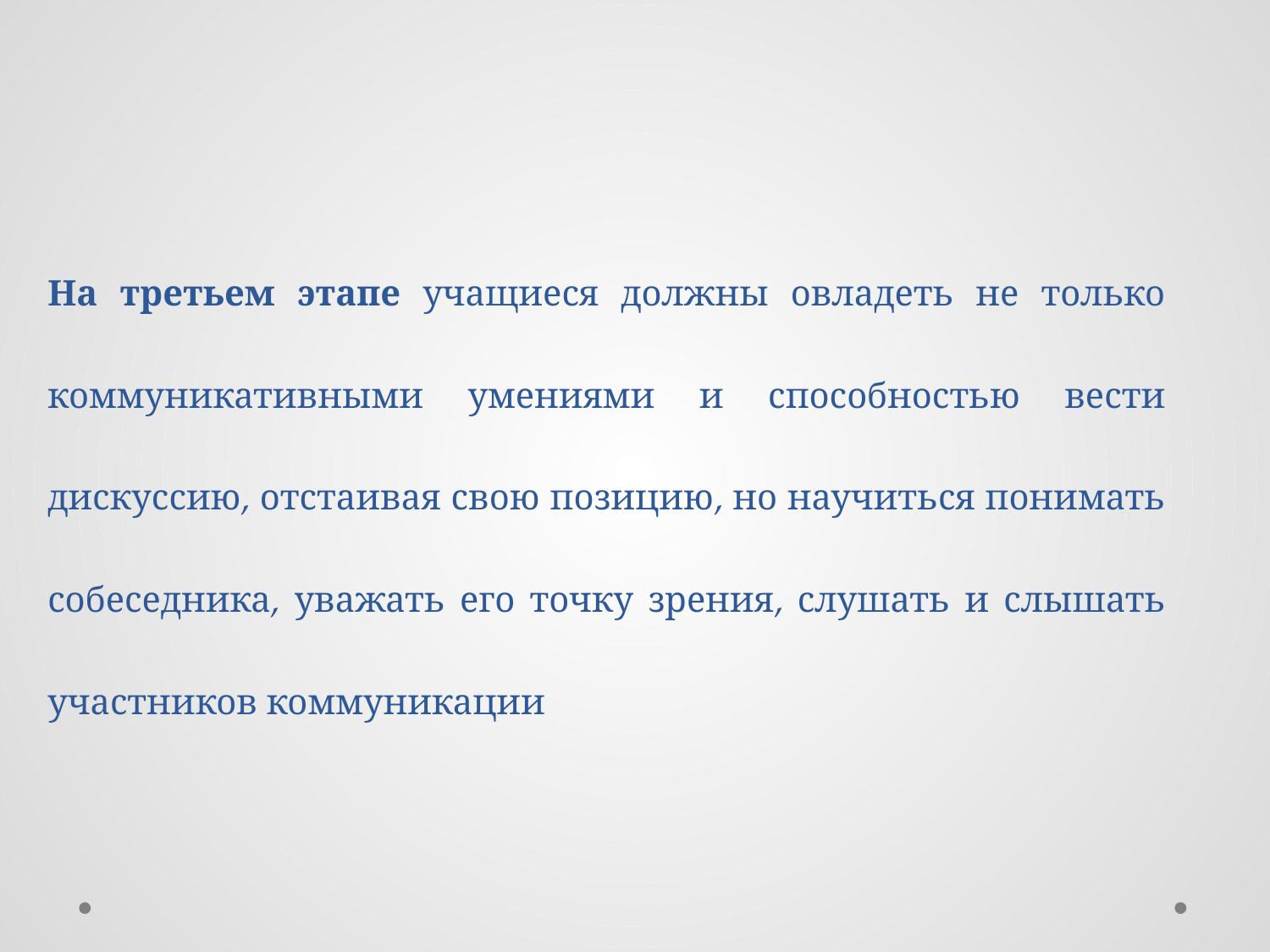

# На третьем этапе учащиеся должны овладеть не только коммуникативными умениями и способностью вести дискуссию, отстаивая свою позицию, но научиться понимать собеседника, уважать его точку зрения, слушать и слышать участников коммуникации